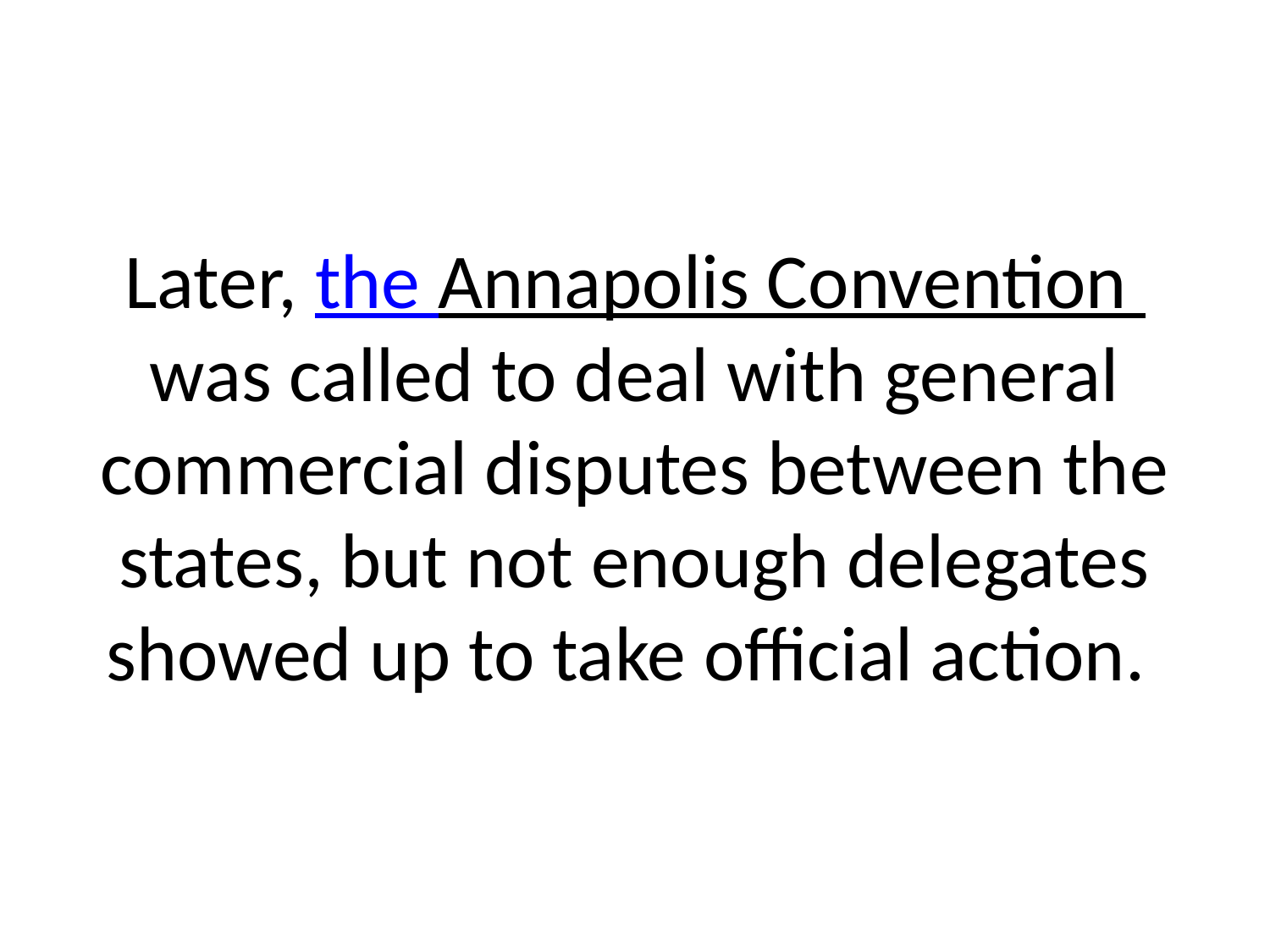

# Later, the Annapolis Convention was called to deal with general commercial disputes between the states, but not enough delegates showed up to take official action.